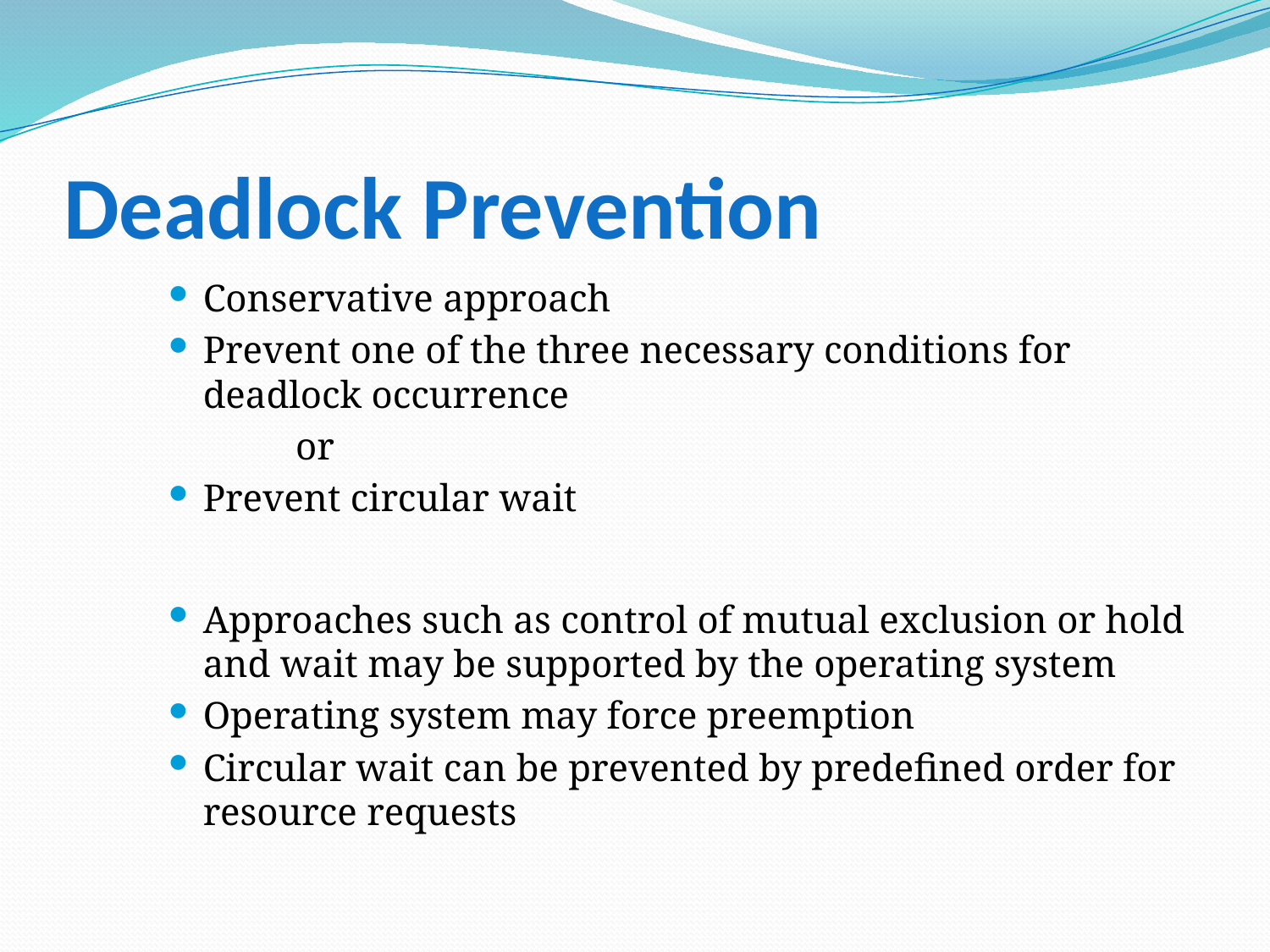

# Deadlock Prevention
Conservative approach
Prevent one of the three necessary conditions for deadlock occurrence
	or
Prevent circular wait

Approaches such as control of mutual exclusion or hold and wait may be supported by the operating system
Operating system may force preemption
Circular wait can be prevented by predefined order for resource requests